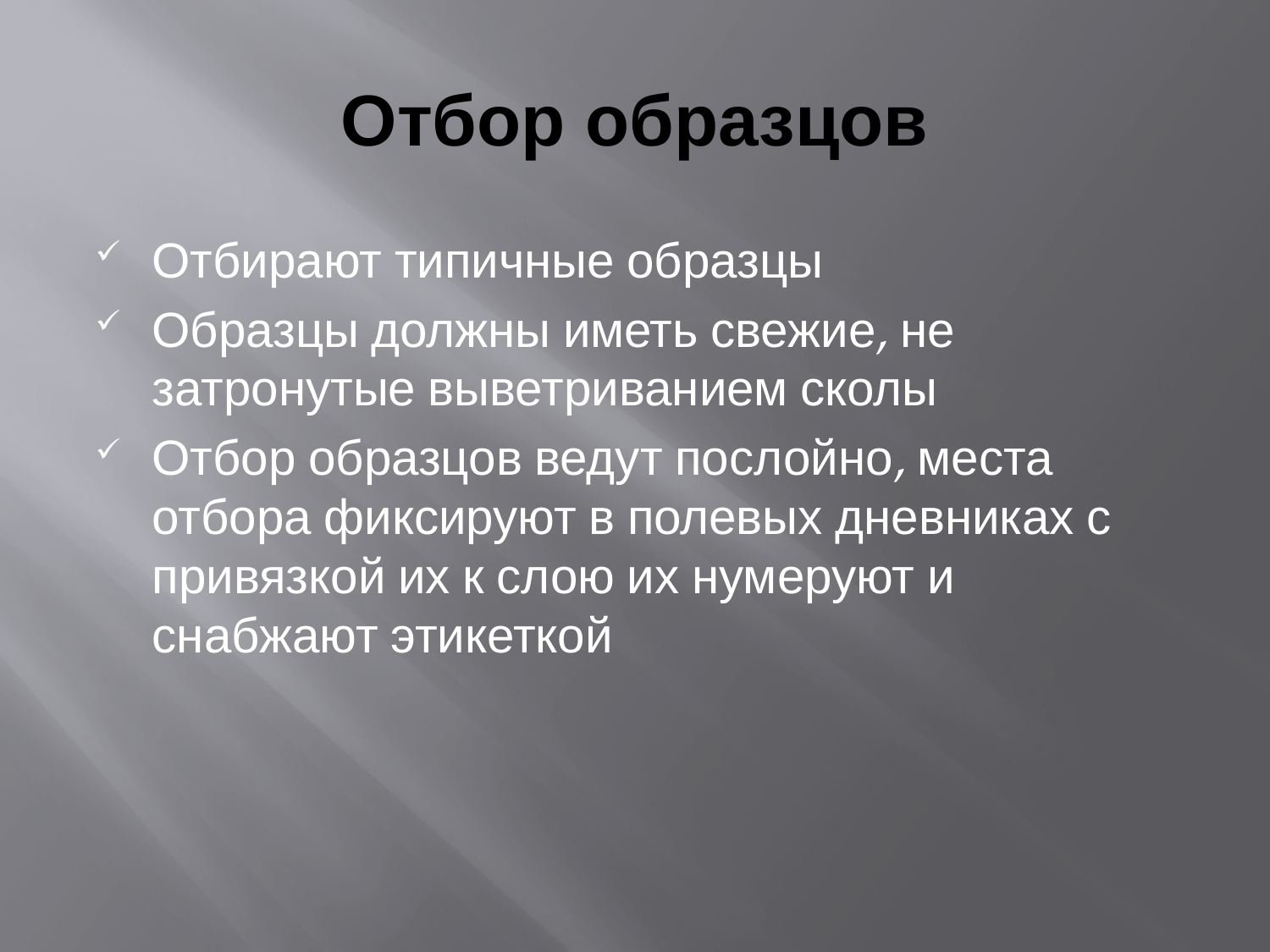

# Отбор образцов
Отбирают типичные образцы
Образцы должны иметь свежие, не затронутые выветриванием сколы
Отбор образцов ведут послойно, места отбора фиксируют в полевых дневниках с привязкой их к слою их нумеруют и снабжают этикеткой